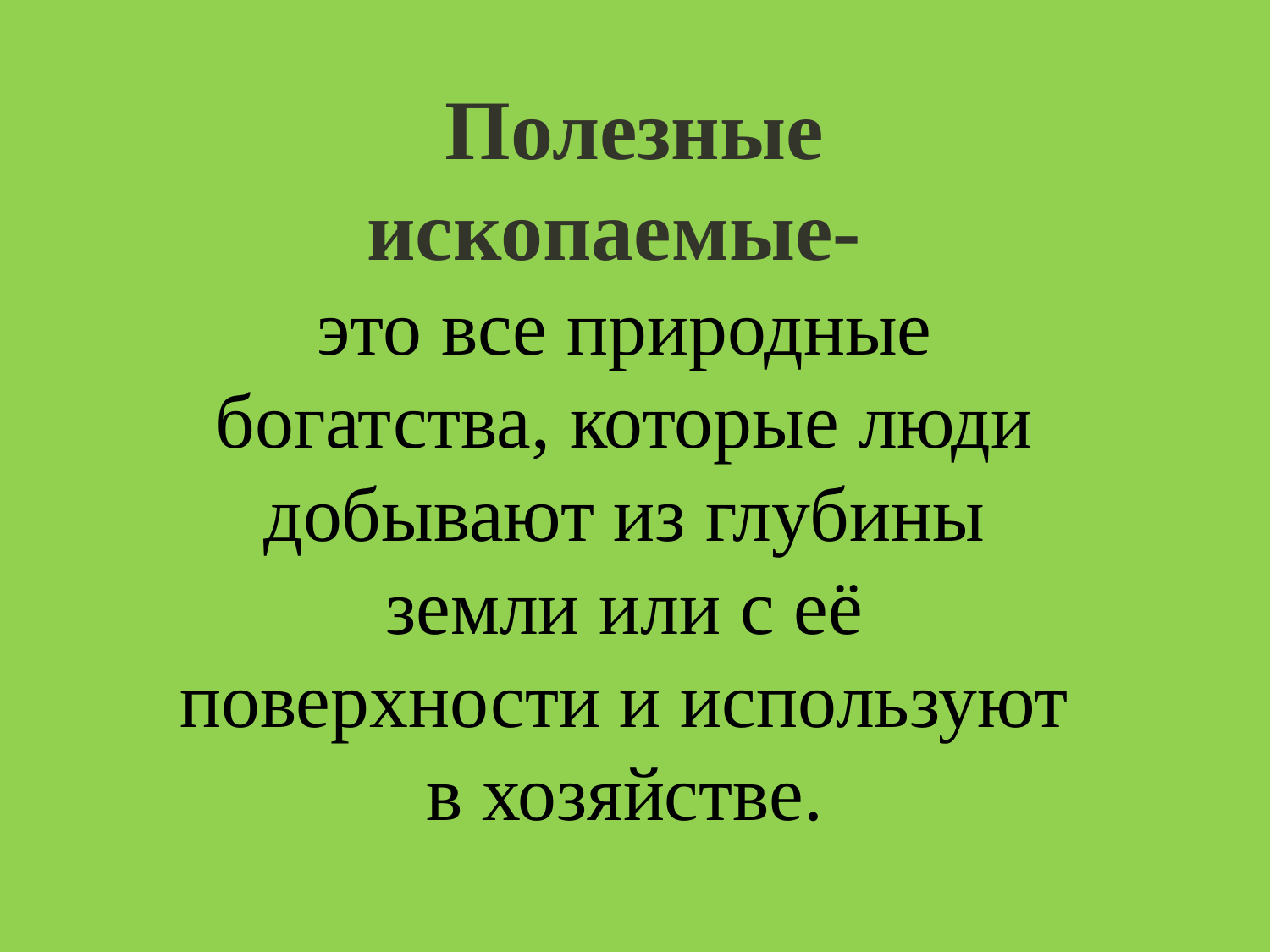

Полезные ископаемые-
это все природные богатства, которые люди добывают из глубины земли или с её поверхности и используют в хозяйстве.